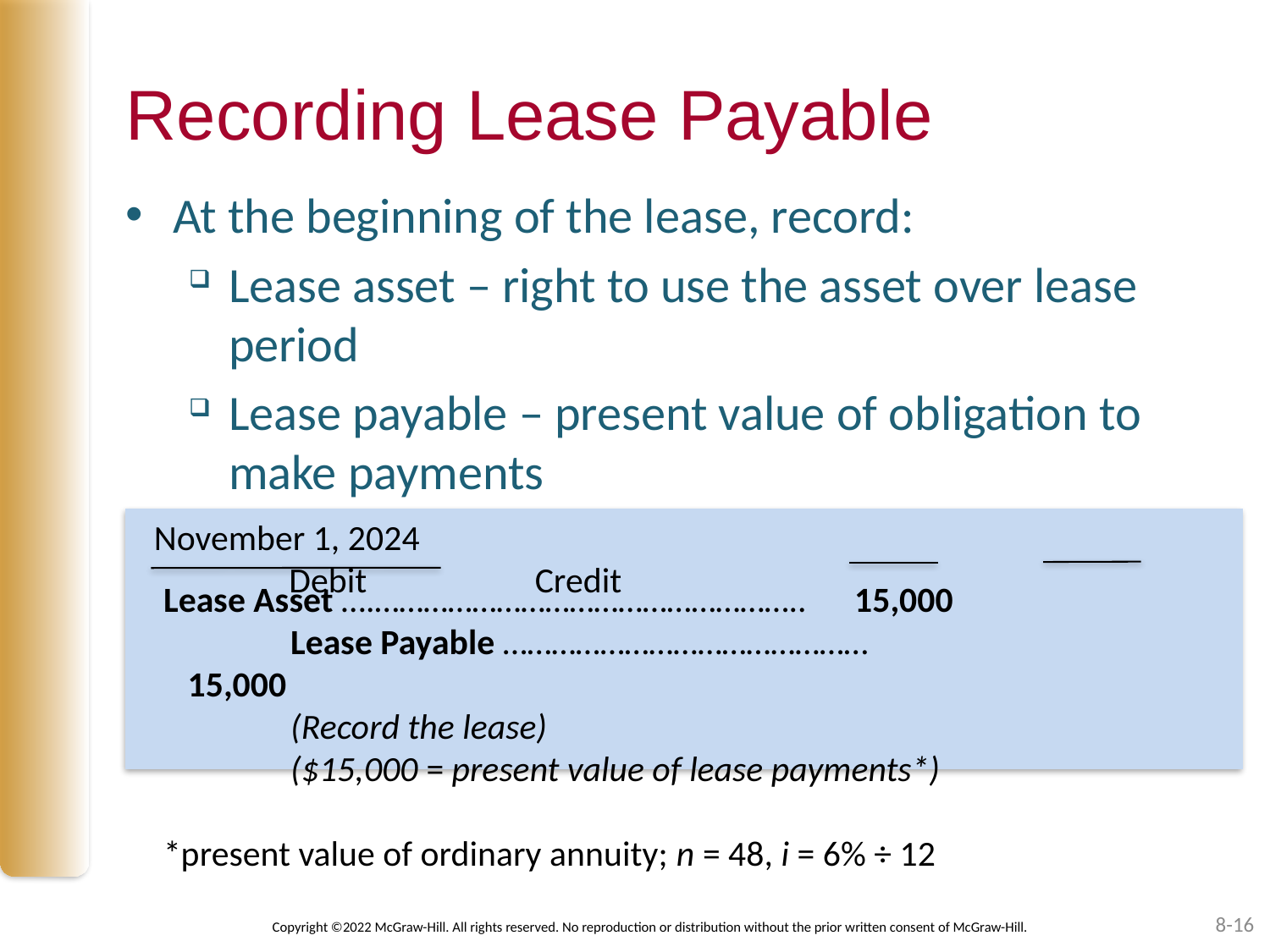

# Recording Lease Payable
At the beginning of the lease, record:
Lease asset – right to use the asset over lease period
Lease payable – present value of obligation to make payments

November 1, 2024							 Debit		Credit
Lease Asset ….……………………………………………..      15,000
	Lease Payable ………………………………………    			       15,000
	(Record the lease)
	($15,000 = present value of lease payments*)

*present value of ordinary annuity; n = 48, i = 6% ÷ 12
8-16
Copyright ©2022 McGraw-Hill. All rights reserved. No reproduction or distribution without the prior written consent of McGraw-Hill.